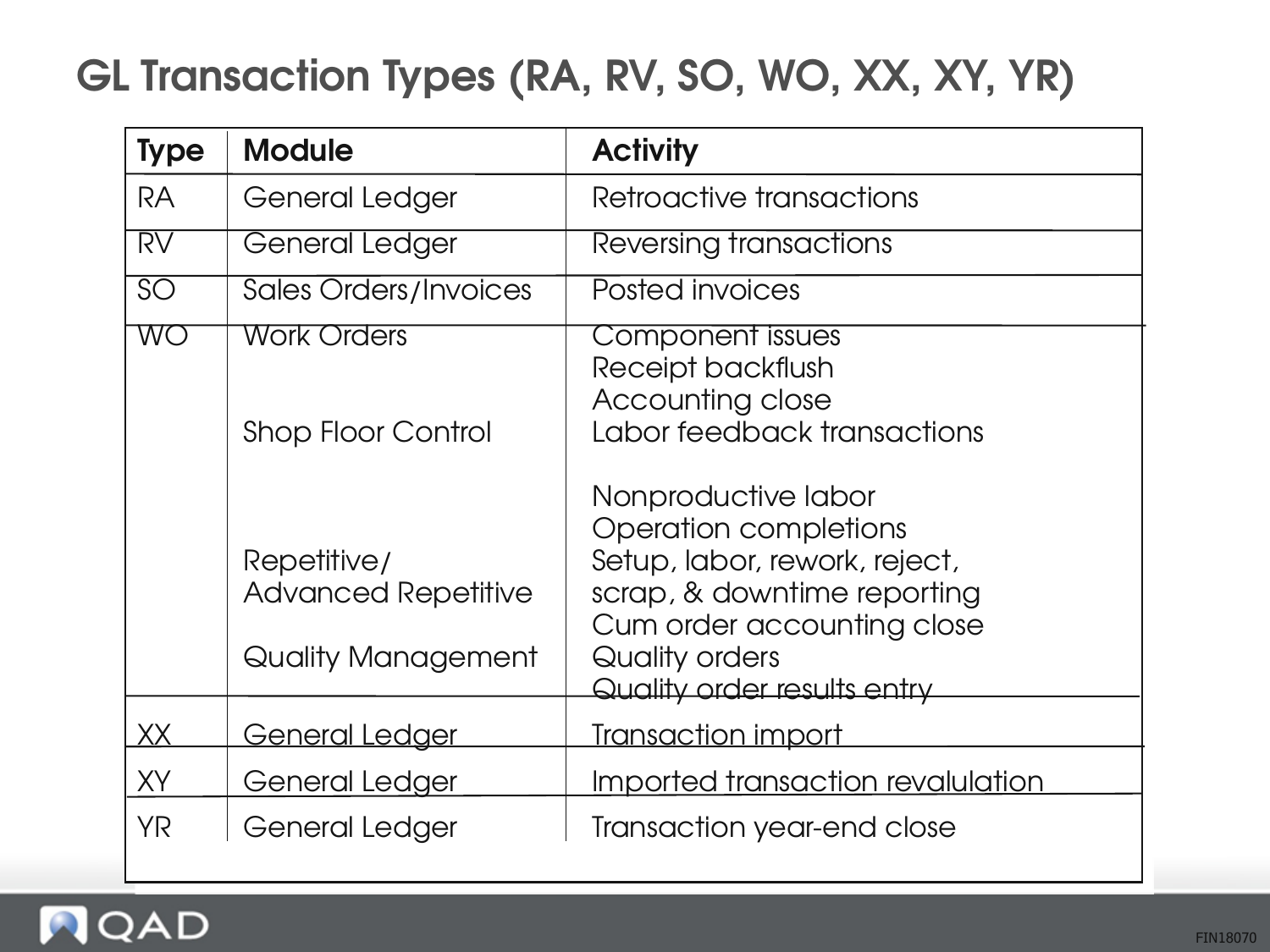

# GL Transaction Types (RA, RV, SO, WO, XX, XY, YR)

Type	Module	Activity
RA	General Ledger	Retroactive transactions
RV	General Ledger	Reversing transactions
SO	Sales Orders/Invoices	Posted invoices
WO	Work Orders	Component issues
		Receipt backflush
		Accounting close
	Shop Floor Control	Labor feedback transactions
		Nonproductive labor
		Operation completions
	Repetitive/	Setup, labor, rework, reject,
	Advanced Repetitive	scrap, & downtime reporting
		Cum order accounting close
	Quality Management	Quality orders
		Quality order results entry
XX	General Ledger	Transaction import
XY	General Ledger	Imported transaction revalulation
YR	General Ledger	Transaction year-end close

FIN18070